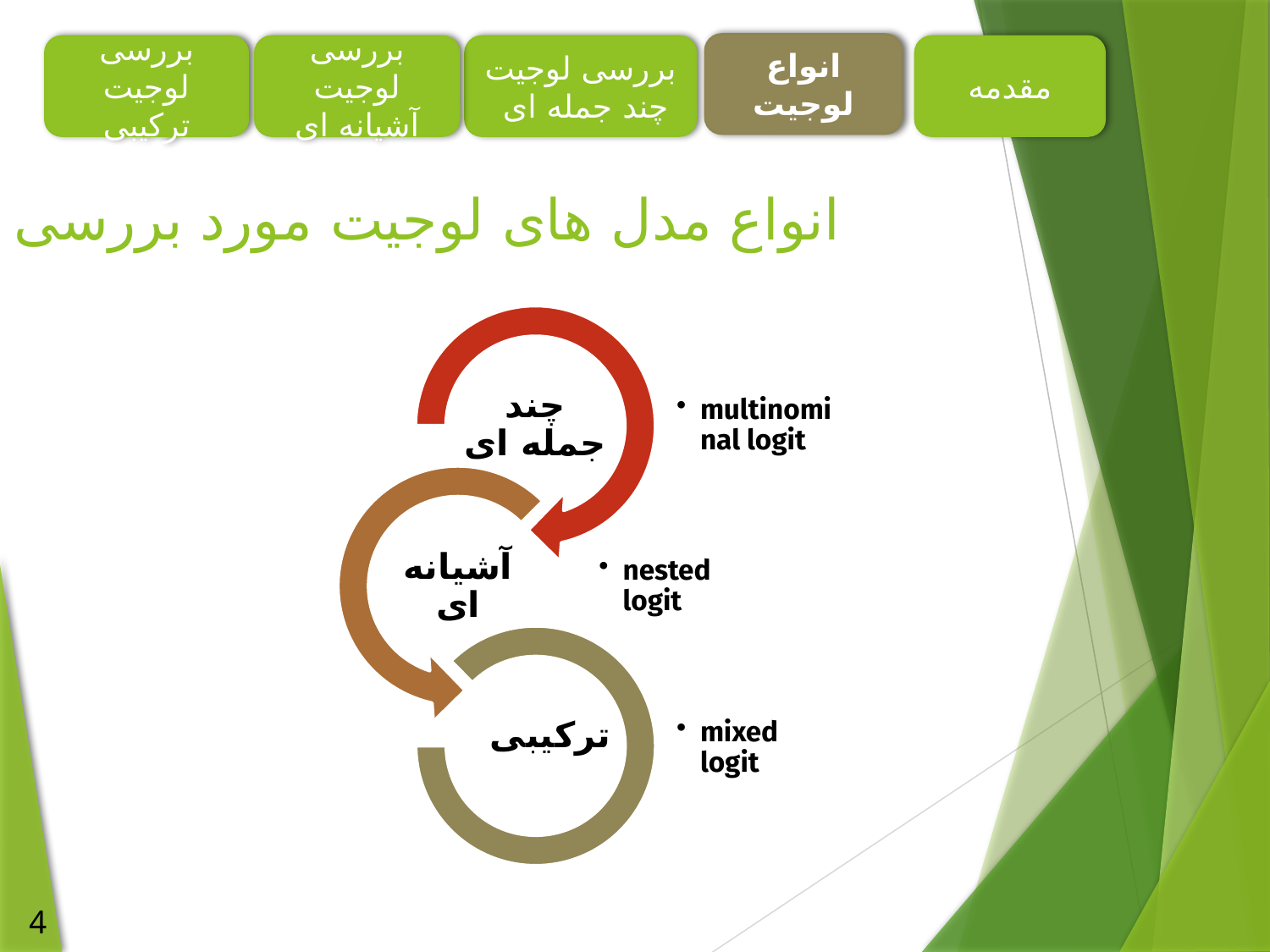

انواع لوجیت
بررسی لوجیت ترکیبی
بررسی لوجیت آشیانه ای
بررسی لوجیت چند جمله ای
مقدمه
# انواع مدل های لوجیت مورد بررسی
multinominal logit
چند جمله ای
nested logit
آشیانه ای
mixed logit
ترکیبی
4